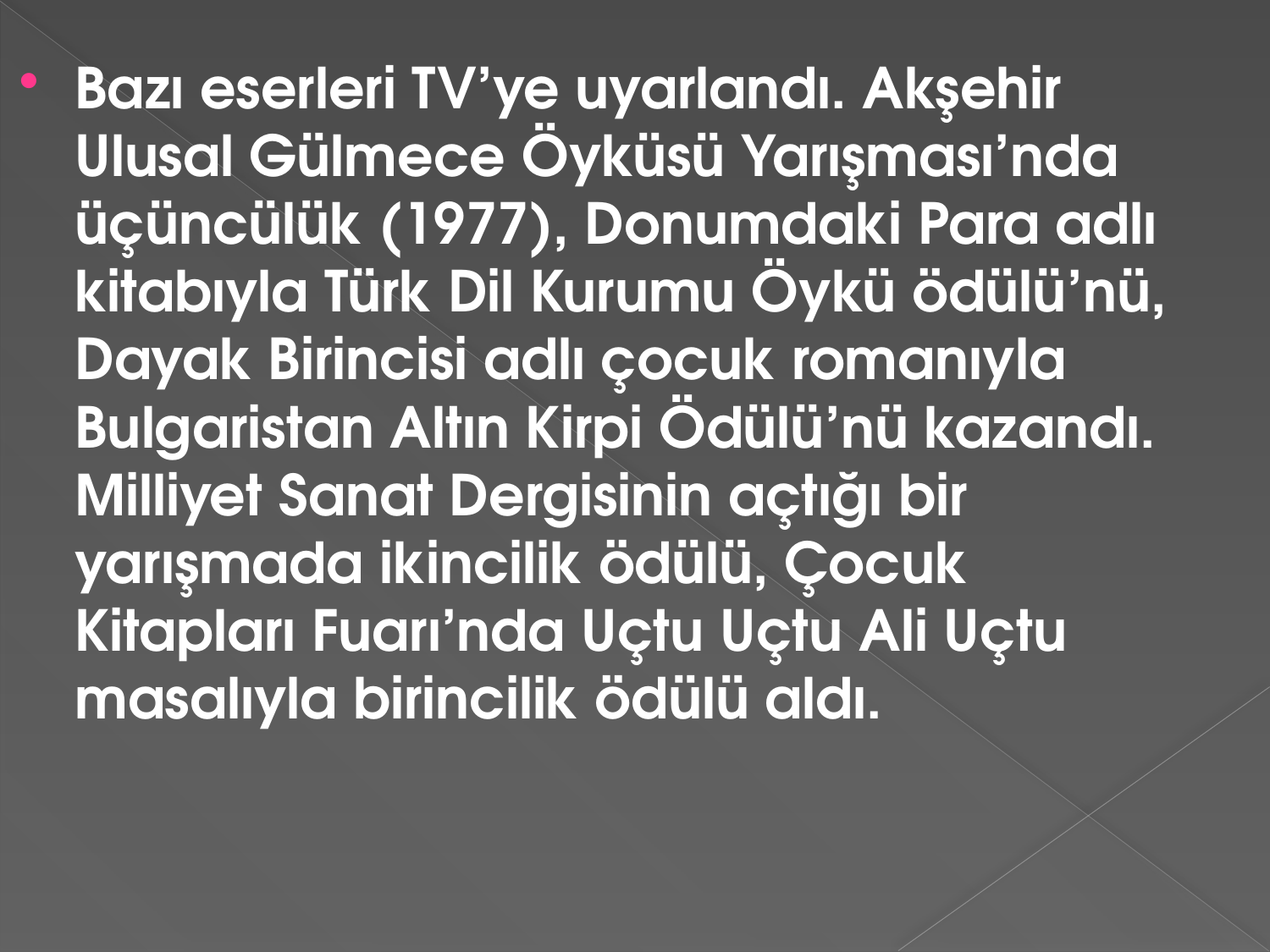

#
Bazı eserleri TV’ye uyarlandı. Akşehir Ulusal Gülmece Öyküsü Yarışması’nda üçüncülük (1977), Donumdaki Para adlı kitabıyla Türk Dil Kurumu Öykü ödülü’nü, Dayak Birincisi adlı çocuk romanıyla Bulgaristan Altın Kirpi Ödülü’nü kazandı. Milliyet Sanat Dergisinin açtığı bir yarışmada ikincilik ödülü, Çocuk Kitapları Fuarı’nda Uçtu Uçtu Ali Uçtu masalıyla birincilik ödülü aldı.